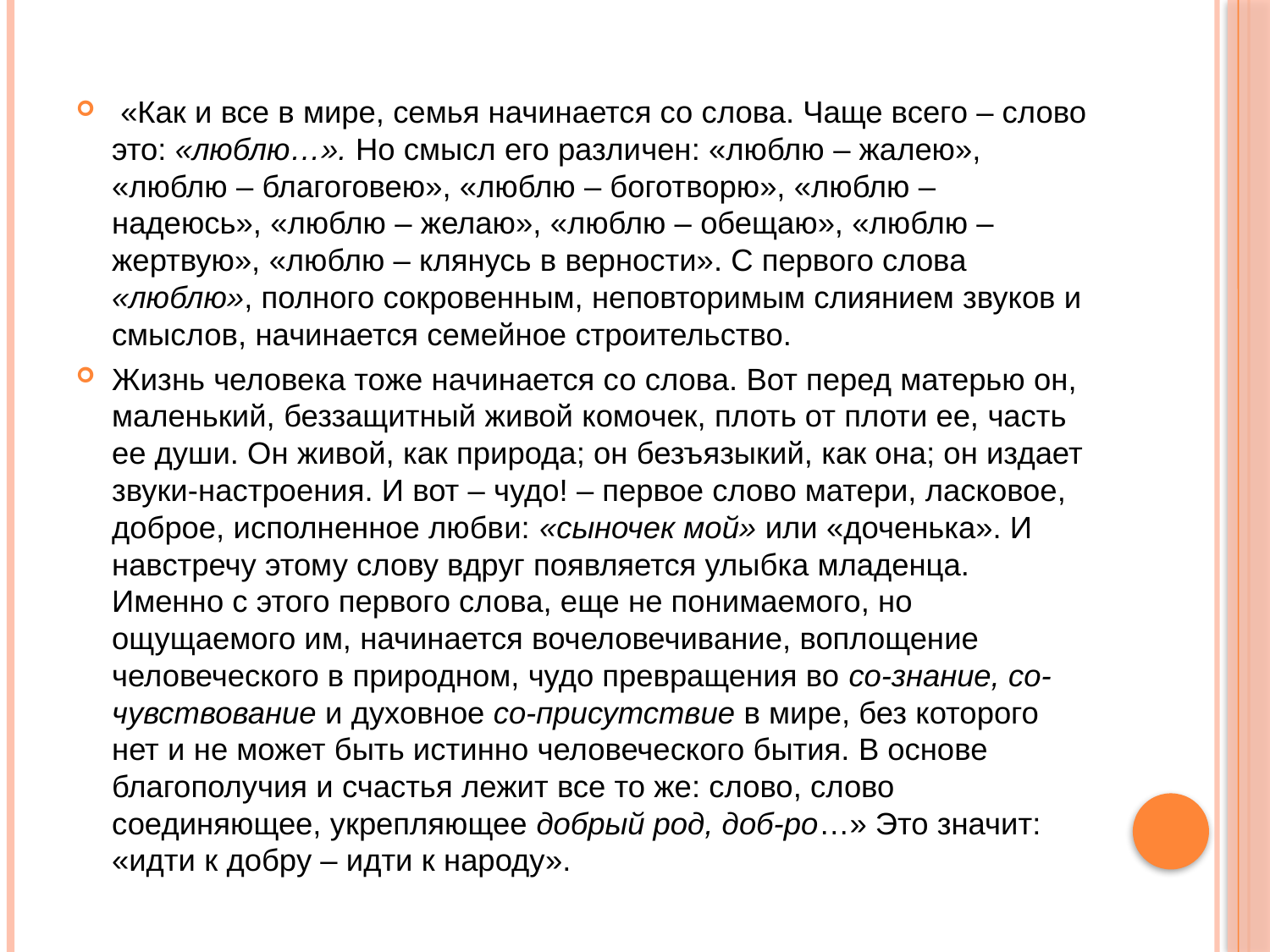

«Как и все в мире, семья начинается со слова. Чаще всего – слово это: «люблю…». Но смысл его различен: «люблю – жалею», «люблю – благоговею», «люблю – боготворю», «люблю – надеюсь», «люблю – желаю», «люблю – обещаю», «люблю – жертвую», «люблю – клянусь в верности». С первого слова «люблю», полного сокровенным, неповторимым слиянием звуков и смыслов, начинается семейное строительство.
Жизнь человека тоже начинается со слова. Вот перед матерью он, маленький, беззащитный живой комочек, плоть от плоти ее, часть ее души. Он живой, как природа; он безъязыкий, как она; он издает звуки-настроения. И вот – чудо! – первое слово матери, ласковое, доброе, исполненное любви: «сыночек мой» или «доченька». И навстречу этому слову вдруг появляется улыбка младенца. Именно с этого первого слова, еще не понимаемого, но ощущаемого им, начинается вочеловечивание, воплощение человеческого в природном, чудо превращения во со-знание, со-чувствование и духовное со-присутствие в мире, без которого нет и не может быть истинно человеческого бытия. В основе благополучия и счастья лежит все то же: слово, слово соединяющее, укрепляющее добрый род, доб-ро…» Это значит: «идти к добру – идти к народу».